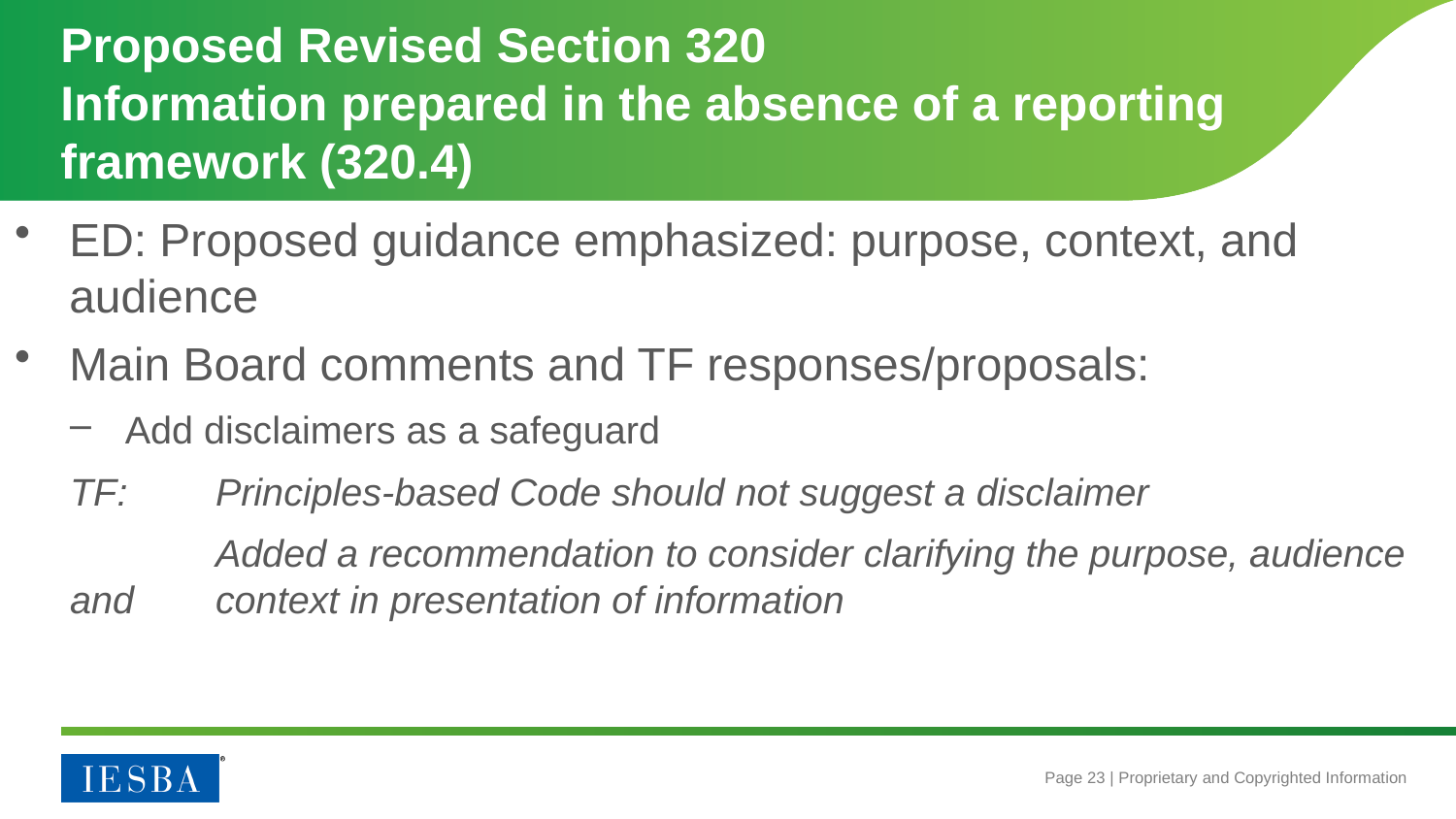

# Proposed Revised Section 320 Information prepared in the absence of a reporting framework (320.4)
ED: Proposed guidance emphasized: purpose, context, and audience
Main Board comments and TF responses/proposals:
Add disclaimers as a safeguard
TF: 	Principles-based Code should not suggest a disclaimer
	Added a recommendation to consider clarifying the purpose, audience and 	context in presentation of information